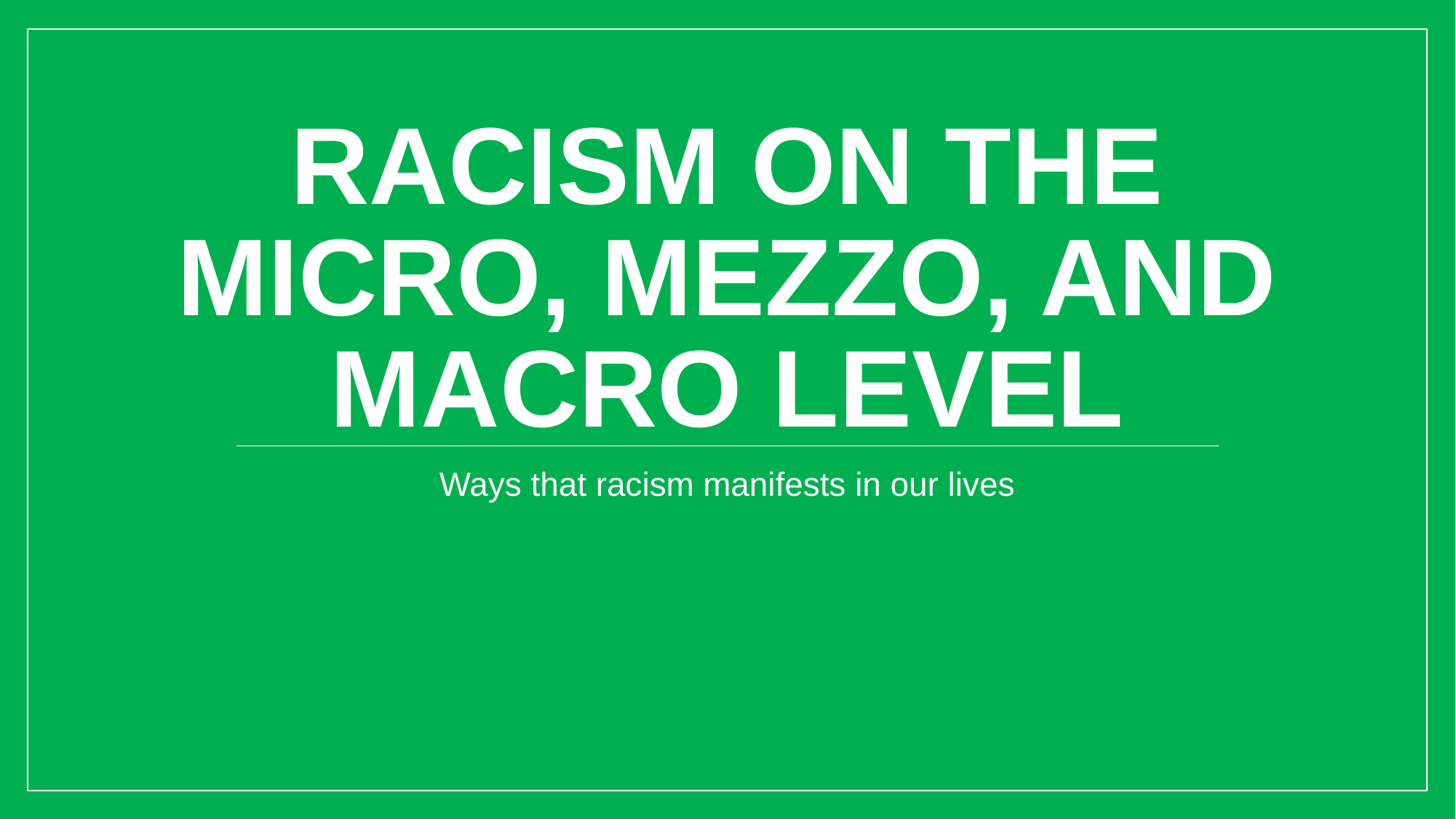

# Racism on the micro, mezzo, and macro level
Ways that racism manifests in our lives